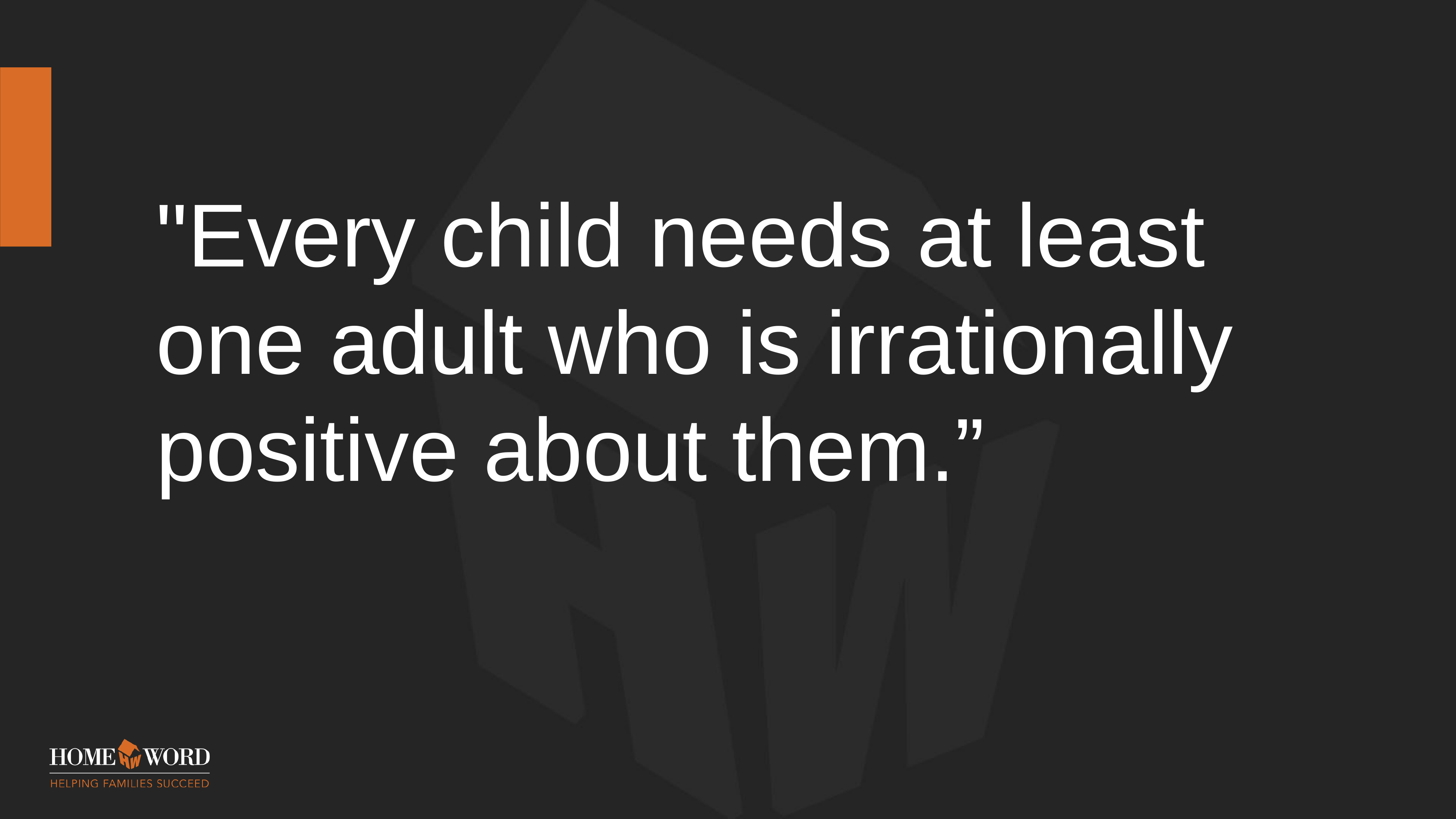

# "Every child needs at least one adult who is irrationally positive about them.”